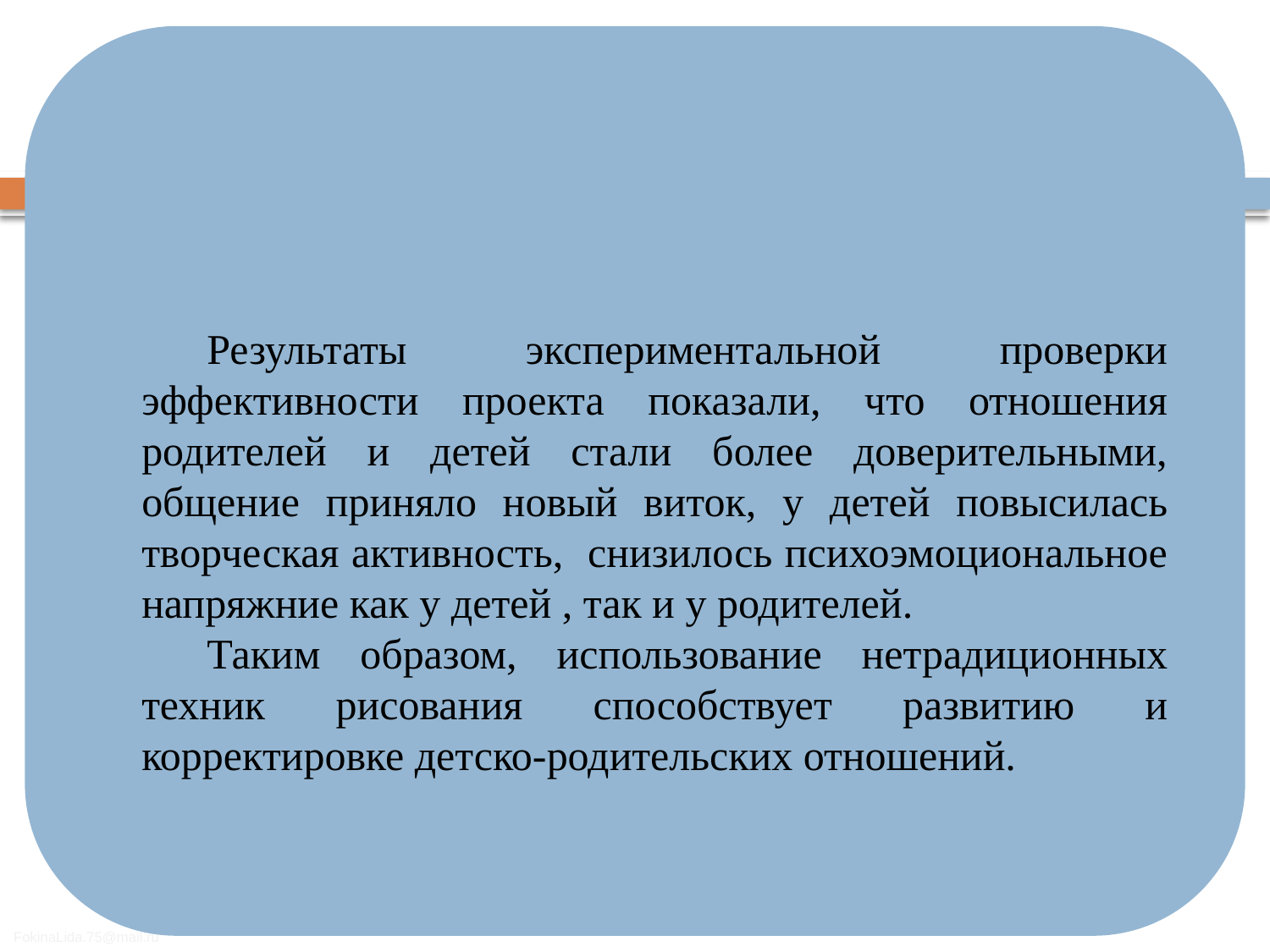

#
Результаты экспериментальной проверки эффективности проекта показали, что отношения родителей и детей стали более доверительными, общение приняло новый виток, у детей повысилась творческая активность,  снизилось психоэмоциональное напряжние как у детей , так и у родителей.
Таким образом, использование нетрадиционных техник рисования способствует развитию и корректировке детско-родительских отношений.